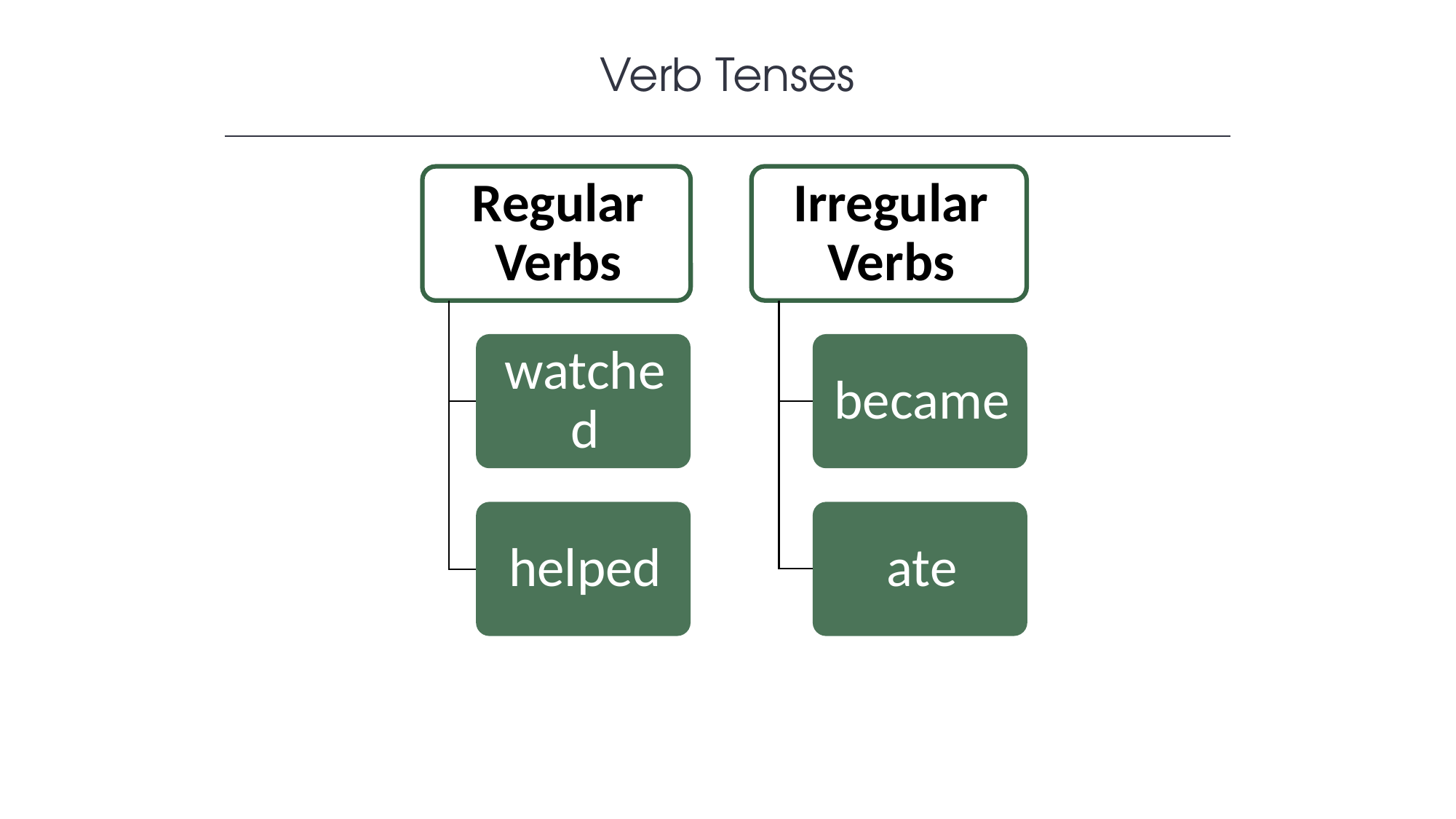

Verb Tenses
HAWKES LEARNING
Regular Verbs
watched
helped
Irregular Verbs
became
ate